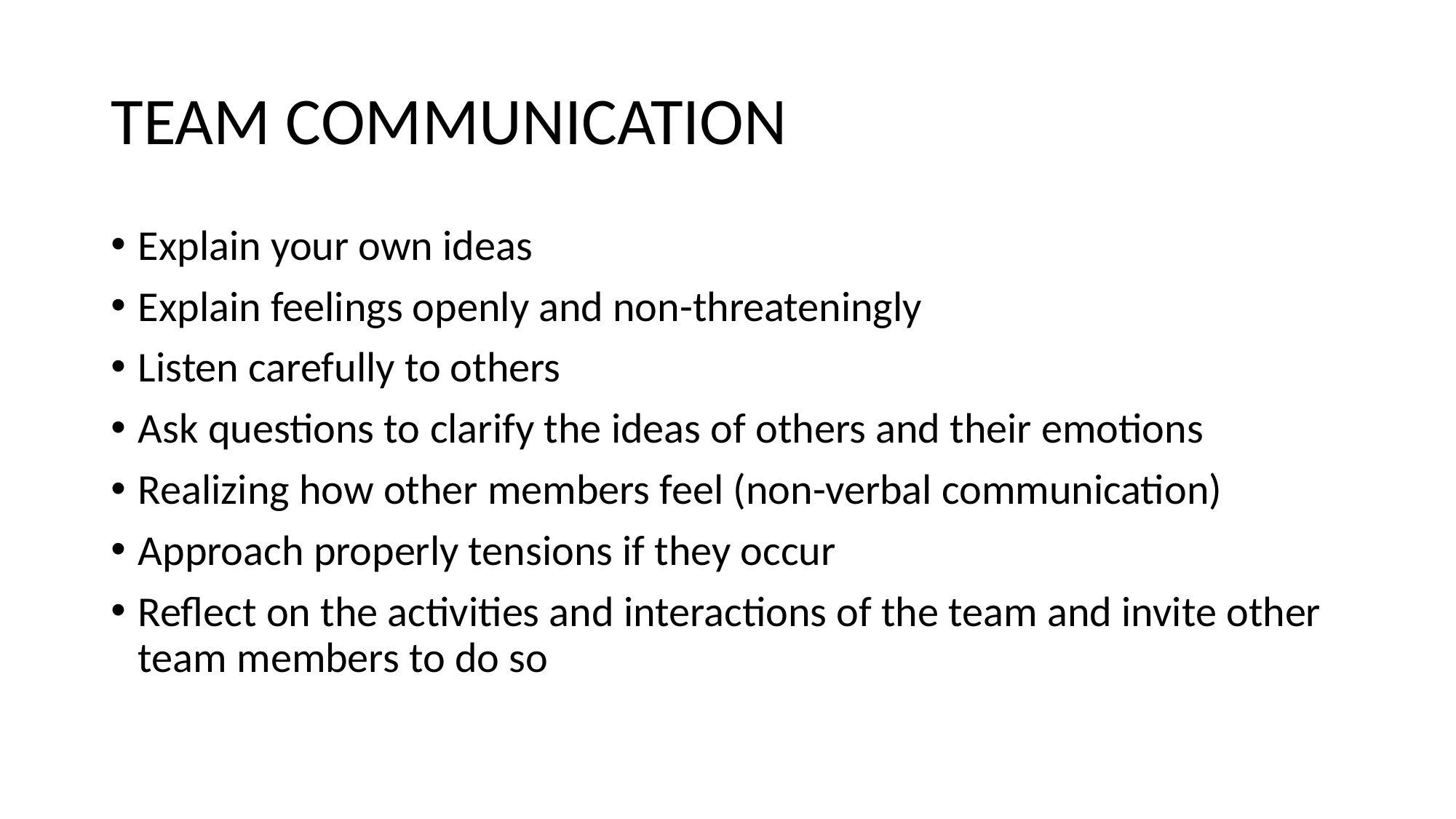

# TEAM COMMUNICATION
Explain your own ideas
Explain feelings openly and non-threateningly
Listen carefully to others
Ask questions to clarify the ideas of others and their emotions
Realizing how other members feel (non-verbal communication)
Approach properly tensions if they occur
Reflect on the activities and interactions of the team and invite other team members to do so